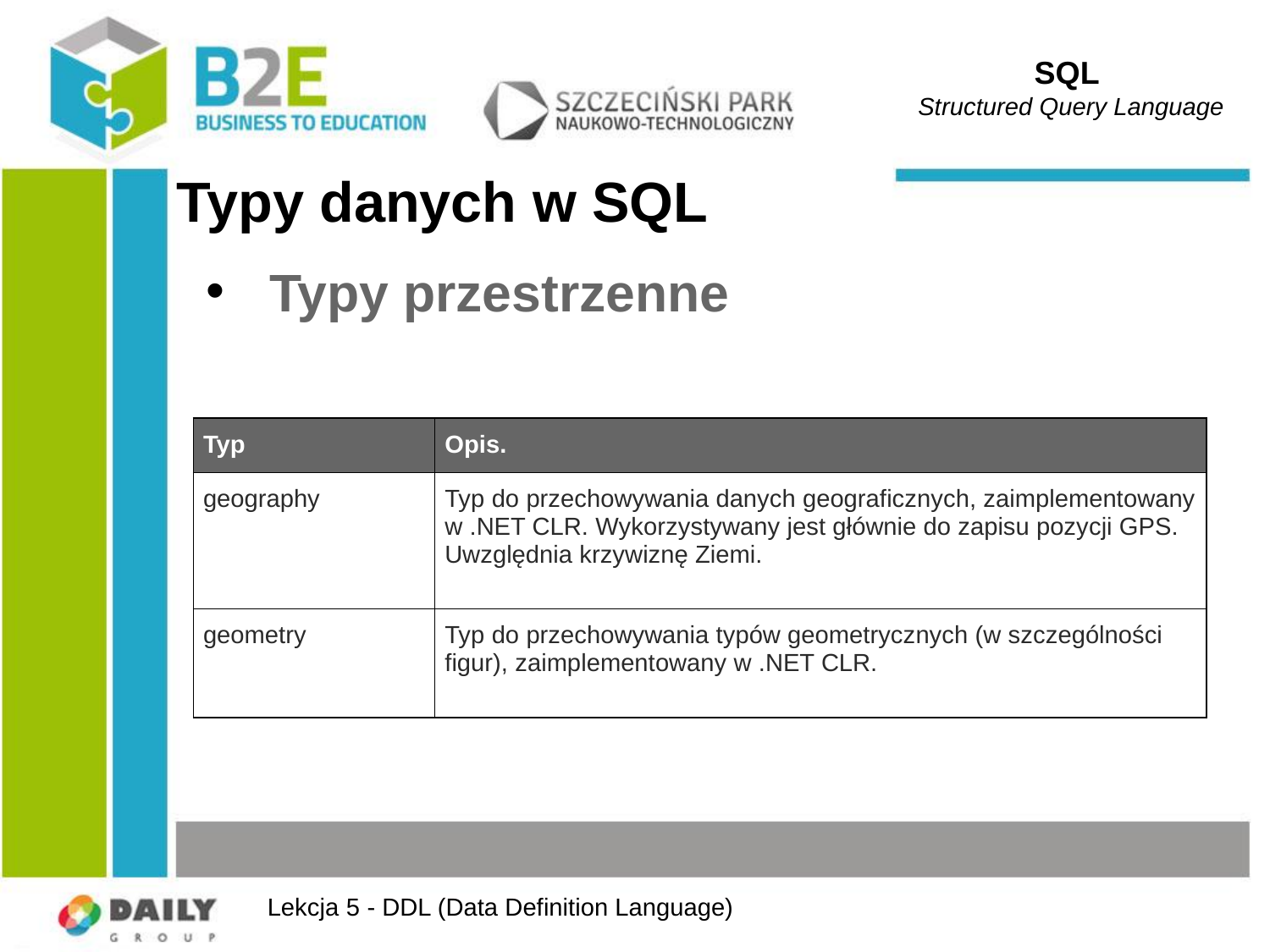

SQL
Structured Query Language
# Typy danych w SQL
Typy przestrzenne
| Typ | Opis. |
| --- | --- |
| geography | Typ do przechowywania danych geograficznych, zaimplementowany w .NET CLR. Wykorzystywany jest głównie do zapisu pozycji GPS. Uwzględnia krzywiznę Ziemi. |
| geometry | Typ do przechowywania typów geometrycznych (w szczególności figur), zaimplementowany w .NET CLR. |
Lekcja 5 - DDL (Data Definition Language)